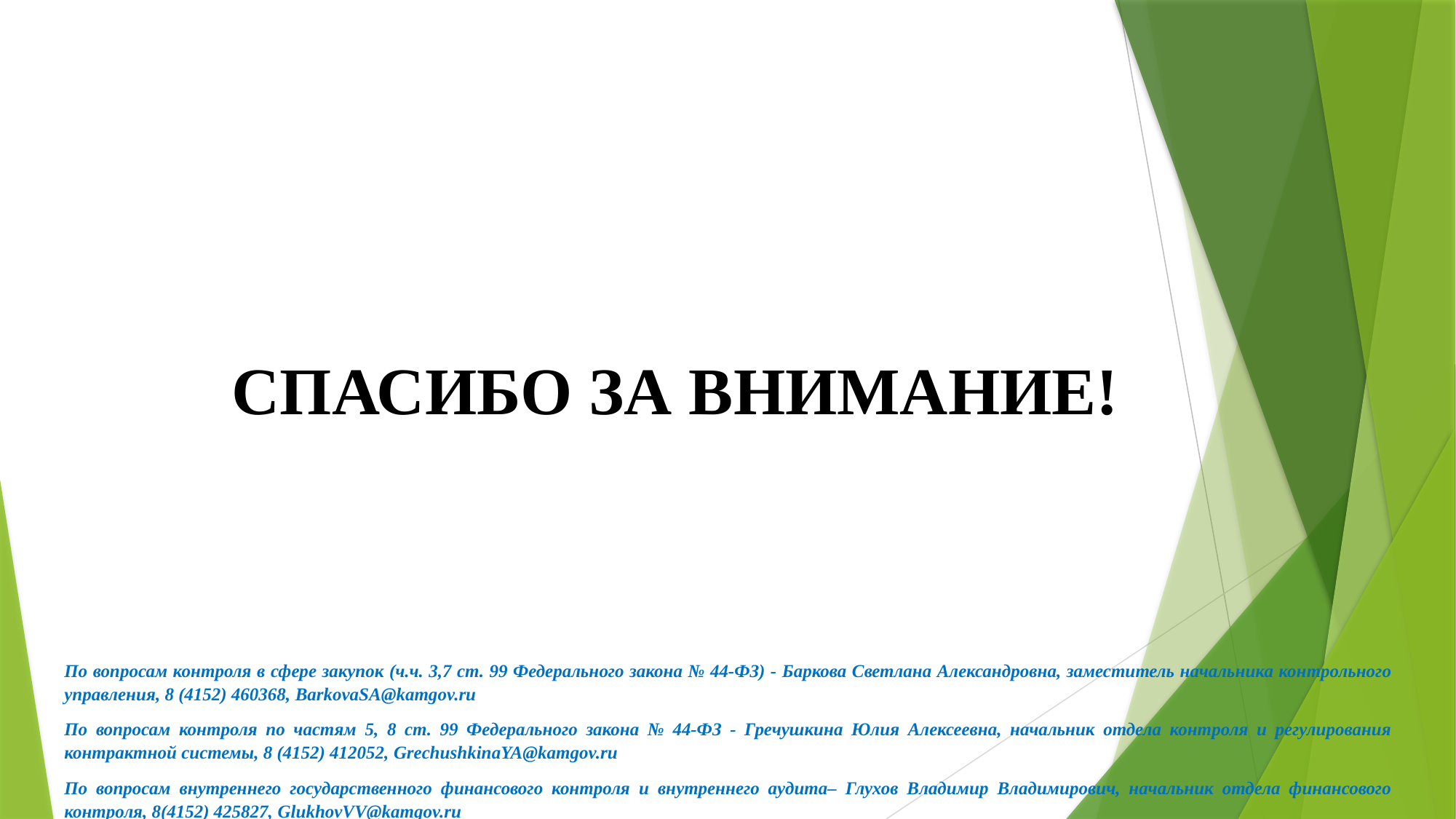

СПАСИБО ЗА ВНИМАНИЕ!

По вопросам контроля в сфере закупок (ч.ч. 3,7 ст. 99 Федерального закона № 44-ФЗ) - Баркова Светлана Александровна, заместитель начальника контрольного управления, 8 (4152) 460368, BarkovaSA@kamgov.ru
По вопросам контроля по частям 5, 8 ст. 99 Федерального закона № 44-ФЗ - Гречушкина Юлия Алексеевна, начальник отдела контроля и регулирования контрактной системы, 8 (4152) 412052, GrechushkinaYA@kamgov.ru
По вопросам внутреннего государственного финансового контроля и внутреннего аудита– Глухов Владимир Владимирович, начальник отдела финансового контроля, 8(4152) 425827, GlukhovVV@kamgov.ru